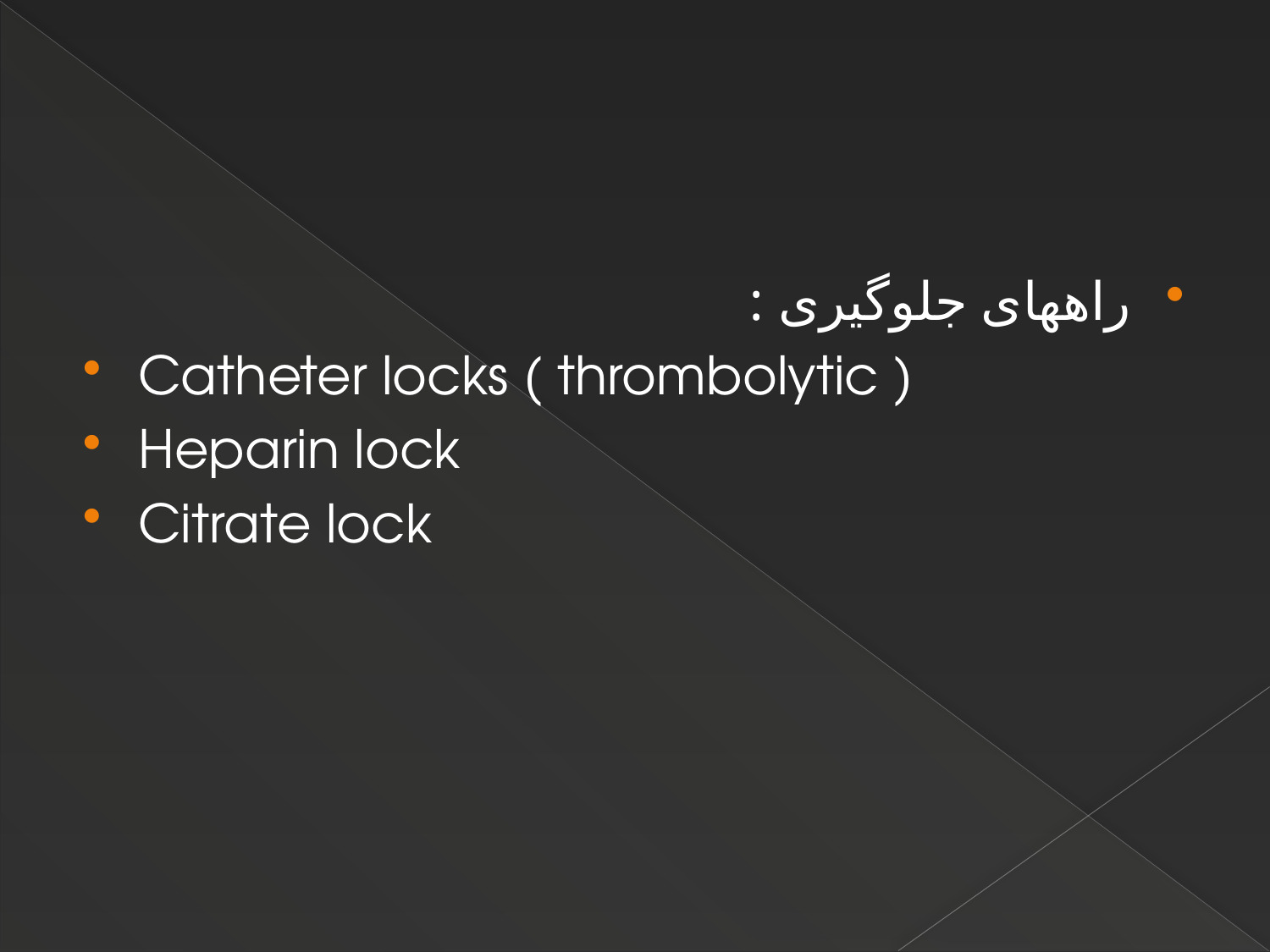

#
راههای جلوگیری :
Catheter locks ( thrombolytic )
Heparin lock
Citrate lock